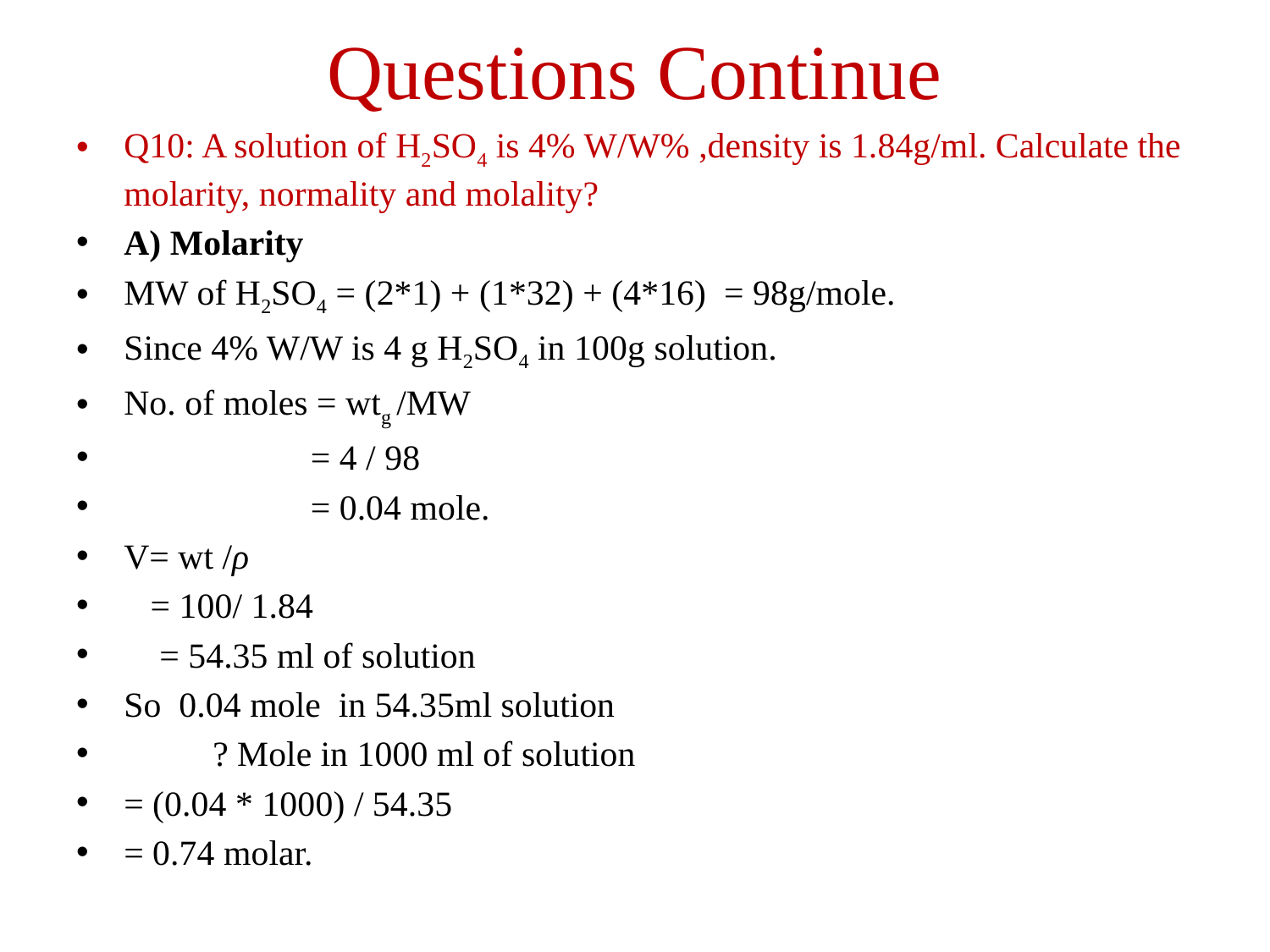

# Questions Continue
Q10: A solution of H2SO4 is 4% W/W% ,density is 1.84g/ml. Calculate the molarity, normality and molality?
A) Molarity
MW of H2SO4 = (2*1) + (1*32) + (4*16)  = 98g/mole.
Since 4% W/W is 4 g H2SO4 in 100g solution.
No. of moles = wtg /MW
                     = 4 / 98
                     = 0.04 mole.
V= wt /ρ
   = 100/ 1.84
    = 54.35 ml of solution
So  0.04 mole  in 54.35ml solution
          ? Mole in 1000 ml of solution
= (0.04 * 1000) / 54.35
= 0.74 molar.